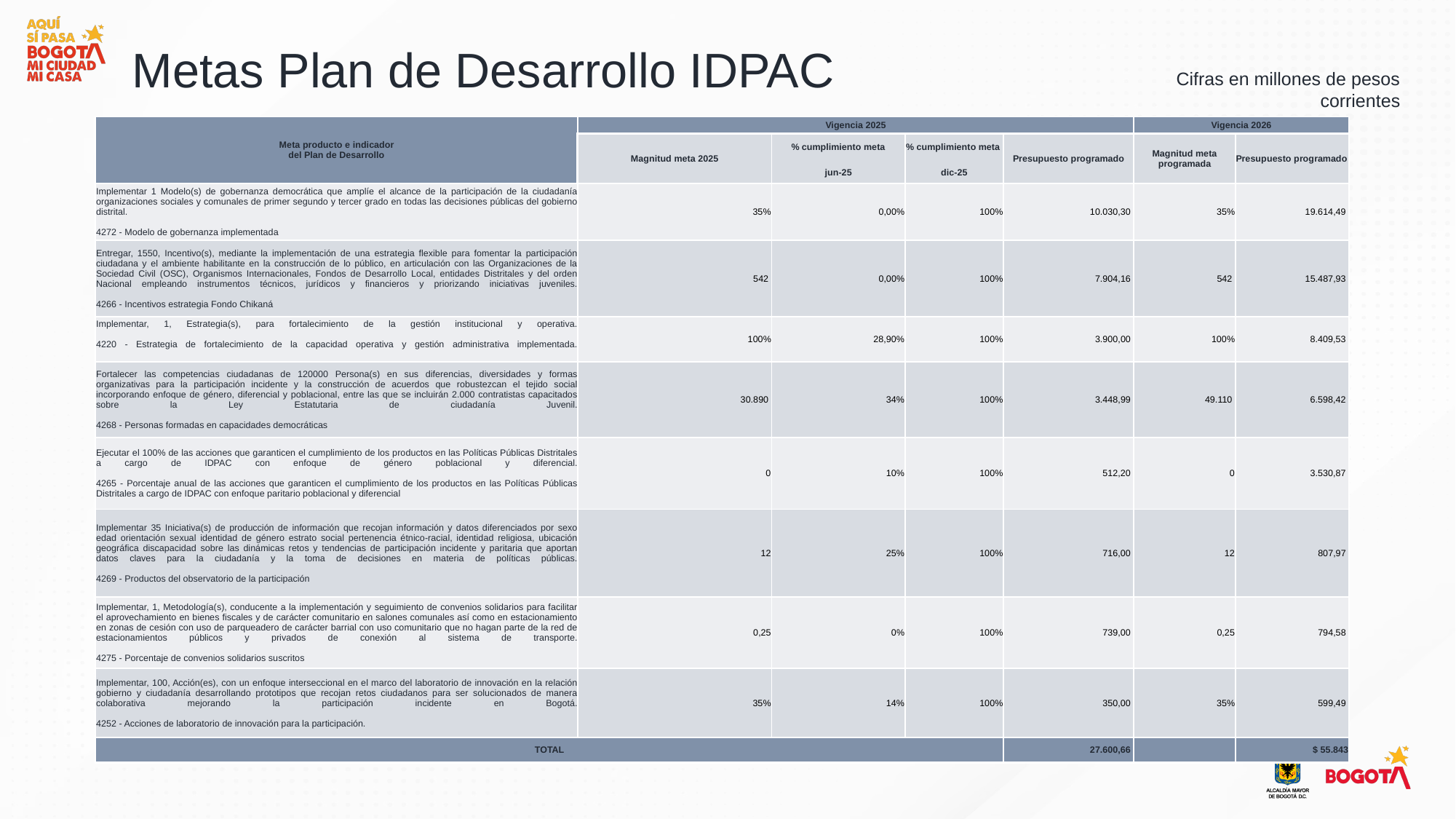

# Metas Plan de Desarrollo IDPAC
Cifras en millones de pesos corrientes
| Meta producto e indicador del Plan de Desarrollo | Vigencia 2025 |  |  |  | Vigencia 2026 |  |
| --- | --- | --- | --- | --- | --- | --- |
|  | Magnitud meta 2025 | % cumplimiento meta | % cumplimiento meta | Presupuesto programado | Magnitud meta programada | Presupuesto programado |
|  |  | jun-25 | dic-25 |  |  |  |
| Implementar 1 Modelo(s) de gobernanza democrática que amplíe el alcance de la participación de la ciudadanía organizaciones sociales y comunales de primer segundo y tercer grado en todas las decisiones públicas del gobierno distrital. 4272 - Modelo de gobernanza implementada | 35% | 0,00% | 100% | 10.030,30 | 35% | 19.614,49 |
| Entregar, 1550, Incentivo(s), mediante la implementación de una estrategia flexible para fomentar la participación ciudadana y el ambiente habilitante en la construcción de lo público, en articulación con las Organizaciones de la Sociedad Civil (OSC), Organismos Internacionales, Fondos de Desarrollo Local, entidades Distritales y del orden Nacional empleando instrumentos técnicos, jurídicos y financieros y priorizando iniciativas juveniles. 4266 - Incentivos estrategia Fondo Chikaná | 542 | 0,00% | 100% | 7.904,16 | 542 | 15.487,93 |
| Implementar, 1, Estrategia(s), para fortalecimiento de la gestión institucional y operativa. 4220 - Estrategia de fortalecimiento de la capacidad operativa y gestión administrativa implementada. | 100% | 28,90% | 100% | 3.900,00 | 100% | 8.409,53 |
| Fortalecer las competencias ciudadanas de 120000 Persona(s) en sus diferencias, diversidades y formas organizativas para la participación incidente y la construcción de acuerdos que robustezcan el tejido social incorporando enfoque de género, diferencial y poblacional, entre las que se incluirán 2.000 contratistas capacitados sobre la Ley Estatutaria de ciudadanía Juvenil. 4268 - Personas formadas en capacidades democráticas | 30.890 | 34% | 100% | 3.448,99 | 49.110 | 6.598,42 |
| Ejecutar el 100% de las acciones que garanticen el cumplimiento de los productos en las Políticas Públicas Distritales a cargo de IDPAC con enfoque de género poblacional y diferencial. 4265 - Porcentaje anual de las acciones que garanticen el cumplimiento de los productos en las Políticas Públicas Distritales a cargo de IDPAC con enfoque paritario poblacional y diferencial | 0 | 10% | 100% | 512,20 | 0 | 3.530,87 |
| Implementar 35 Iniciativa(s) de producción de información que recojan información y datos diferenciados por sexo edad orientación sexual identidad de género estrato social pertenencia étnico-racial, identidad religiosa, ubicación geográfica discapacidad sobre las dinámicas retos y tendencias de participación incidente y paritaria que aportan datos claves para la ciudadanía y la toma de decisiones en materia de políticas públicas. 4269 - Productos del observatorio de la participación | 12 | 25% | 100% | 716,00 | 12 | 807,97 |
| Implementar, 1, Metodología(s), conducente a la implementación y seguimiento de convenios solidarios para facilitar el aprovechamiento en bienes fiscales y de carácter comunitario en salones comunales así como en estacionamiento en zonas de cesión con uso de parqueadero de carácter barrial con uso comunitario que no hagan parte de la red de estacionamientos públicos y privados de conexión al sistema de transporte. 4275 - Porcentaje de convenios solidarios suscritos | 0,25 | 0% | 100% | 739,00 | 0,25 | 794,58 |
| Implementar, 100, Acción(es), con un enfoque interseccional en el marco del laboratorio de innovación en la relación gobierno y ciudadanía desarrollando prototipos que recojan retos ciudadanos para ser solucionados de manera colaborativa mejorando la participación incidente en Bogotá. 4252 - Acciones de laboratorio de innovación para la participación. | 35% | 14% | 100% | 350,00 | 35% | 599,49 |
| TOTAL |  |  |  | 27.600,66 |  | $ 55.843 |